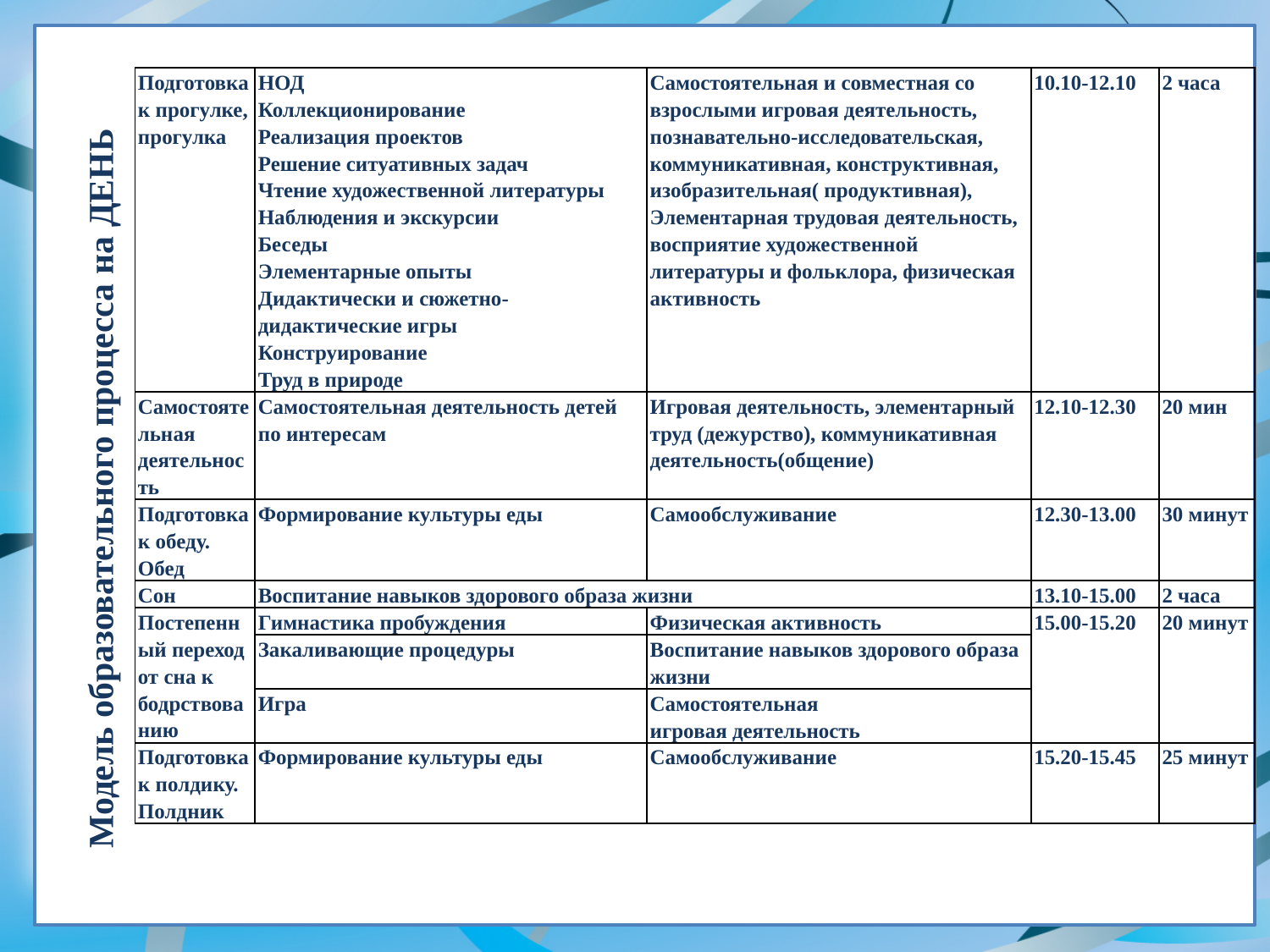

| Подготовка к прогулке, прогулка | НОД Коллекционирование Реализация проектов Решение ситуативных задач Чтение художественной литературы Наблюдения и экскурсии Беседы Элементарные опыты Дидактически и сюжетно-дидактические игры Конструирование Труд в природе | Самостоятельная и совместная со взрослыми игровая деятельность, познавательно-исследовательская, коммуникативная, конструктивная, изобразительная( продуктивная), Элементарная трудовая деятельность, восприятие художественной литературы и фольклора, физическая активность | 10.10-12.10 | 2 часа |
| --- | --- | --- | --- | --- |
| Самостоятельная деятельность | Самостоятельная деятельность детей по интересам | Игровая деятельность, элементарный труд (дежурство), коммуникативная деятельность(общение) | 12.10-12.30 | 20 мин |
| Подготовка к обеду. Обед | Формирование культуры еды | Самообслуживание | 12.30-13.00 | 30 минут |
| Сон | Воспитание навыков здорового образа жизни |  | 13.10-15.00 | 2 часа |
| Постепенный переход от сна к бодрствованию | Гимнастика пробуждения | Физическая активность | 15.00-15.20 | 20 минут |
|  | Закаливающие процедуры | Воспитание навыков здорового образа жизни |  |  |
|  | Игра | Самостоятельная игровая деятельность |  |  |
| Подготовка к полдику. Полдник | Формирование культуры еды | Самообслуживание | 15.20-15.45 | 25 минут |
Модель образовательного процесса на ДЕНЬ